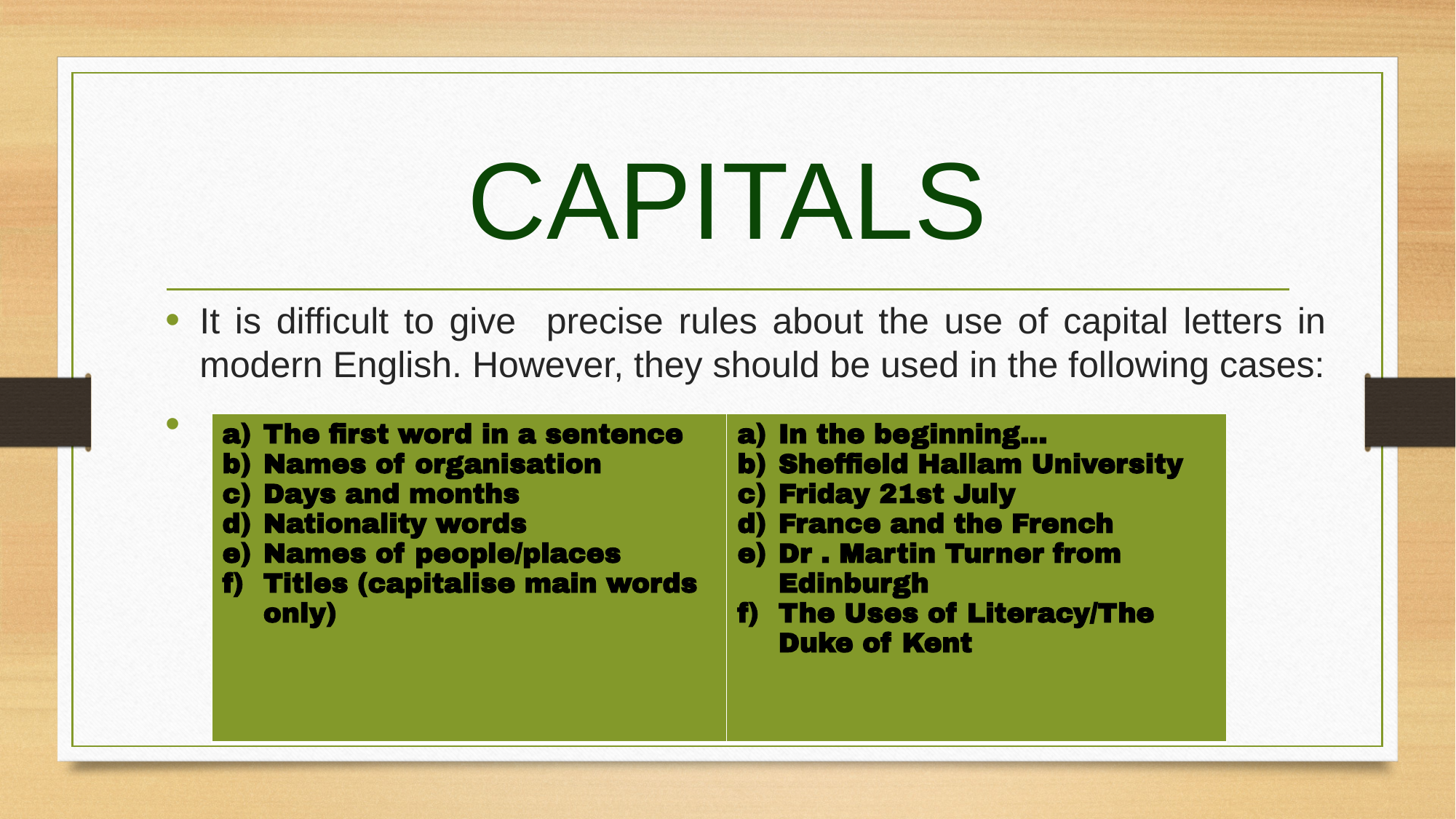

# CAPITALS
It is difficult to give  precise rules about the use of capital letters in modern English. However, they should be used in the following cases:

| The first word in a sentence Names of organisation Days and months Nationality words Names of people/places Titles (capitalise main words only) | In the beginning… Sheffield Hallam University Friday 21st July France and the French Dr . Martin Turner from Edinburgh The Uses of Literacy/The Duke of Kent |
| --- | --- |